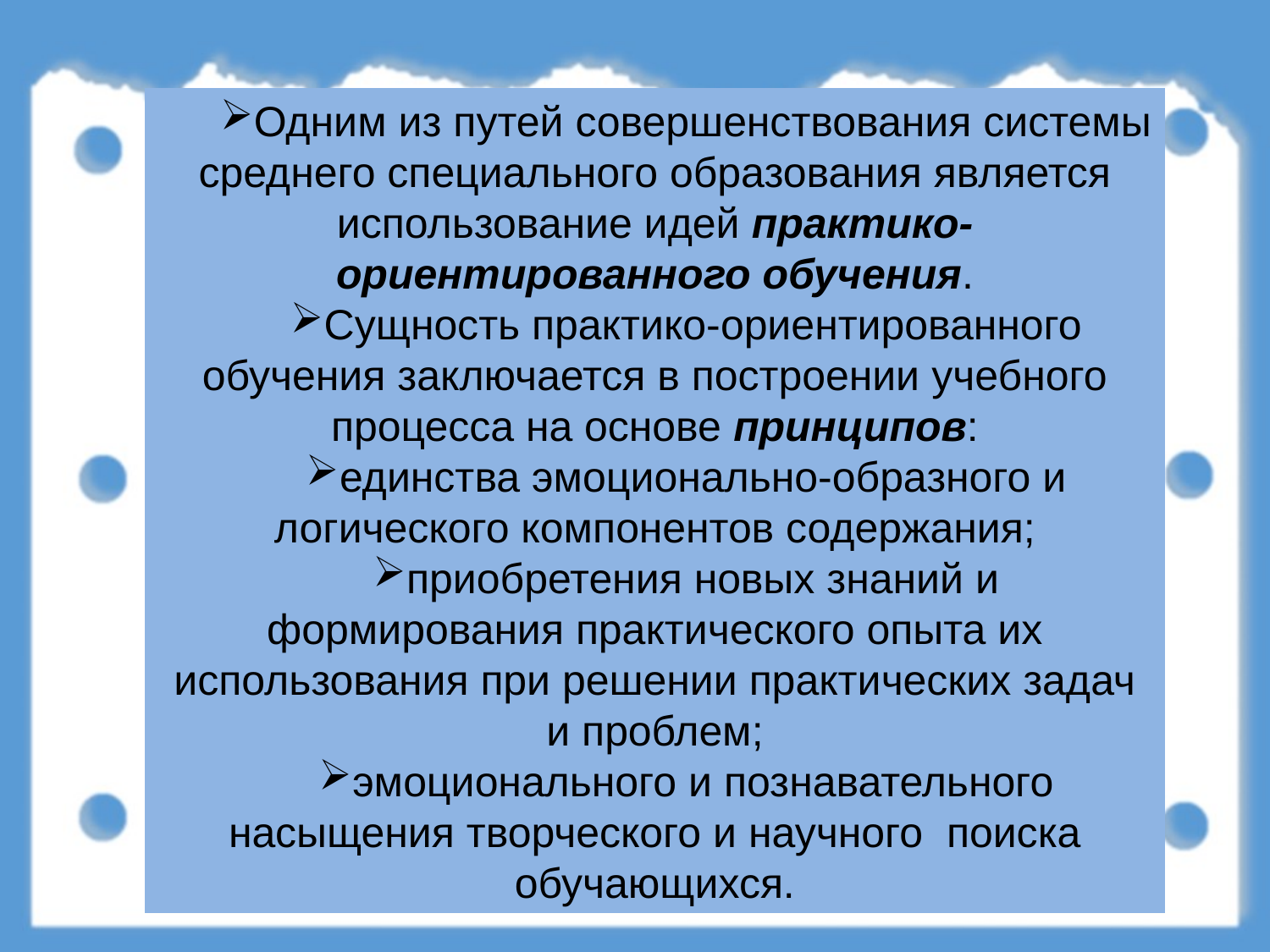

Одним из путей совершенствования системы среднего специального образования является использование идей практико-ориентированного обучения.
Сущность практико-ориентированного обучения заключается в построении учебного процесса на основе принципов:
единства эмоционально-образного и логического компонентов содержания;
приобретения новых знаний и формирования практического опыта их использования при решении практических задач и проблем;
эмоционального и познавательного насыщения творческого и научного  поиска обучающихся.